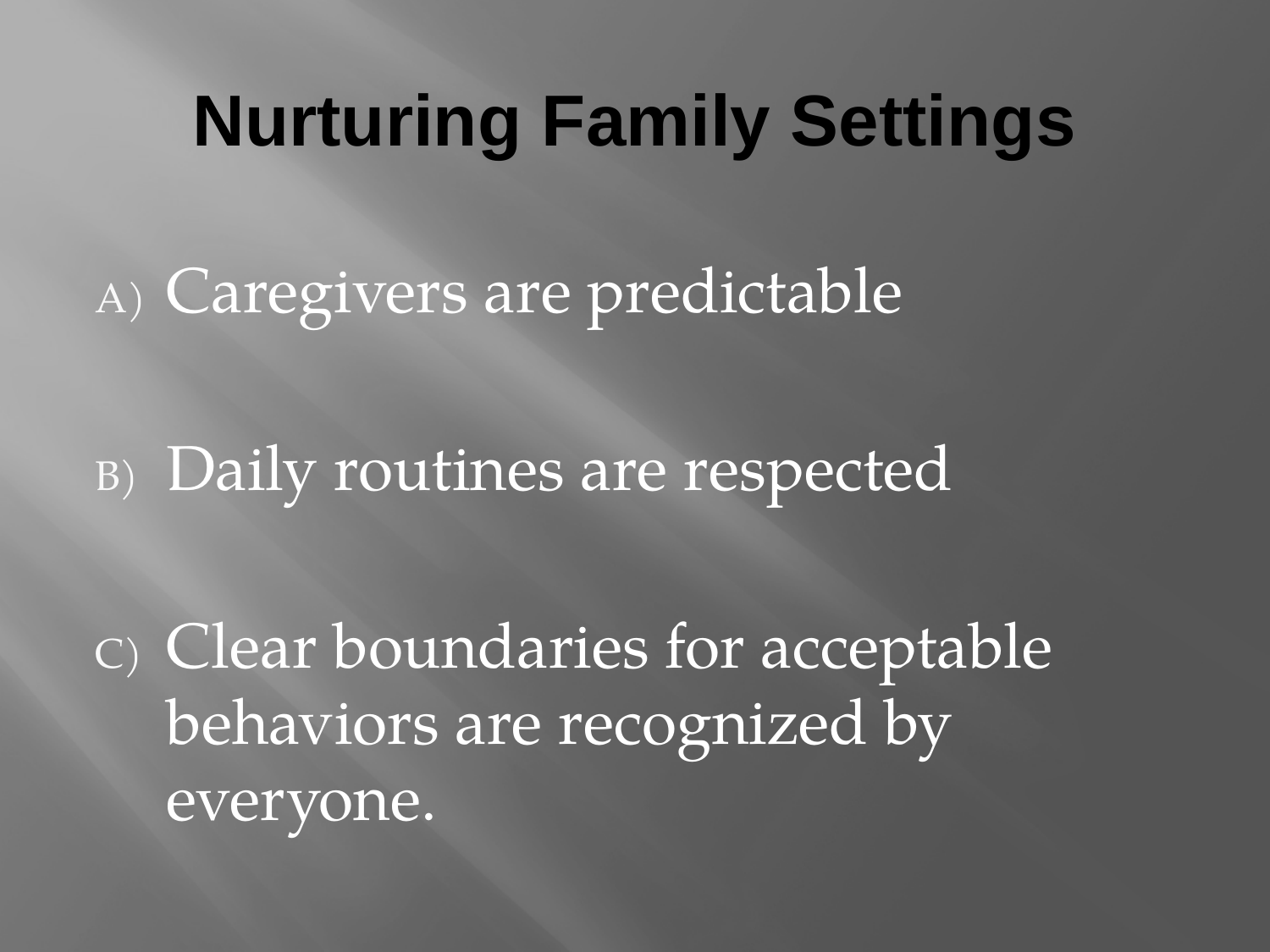

# Nurturing Family Settings
Caregivers are predictable

Daily routines are respected

Clear boundaries for acceptable behaviors are recognized by everyone.